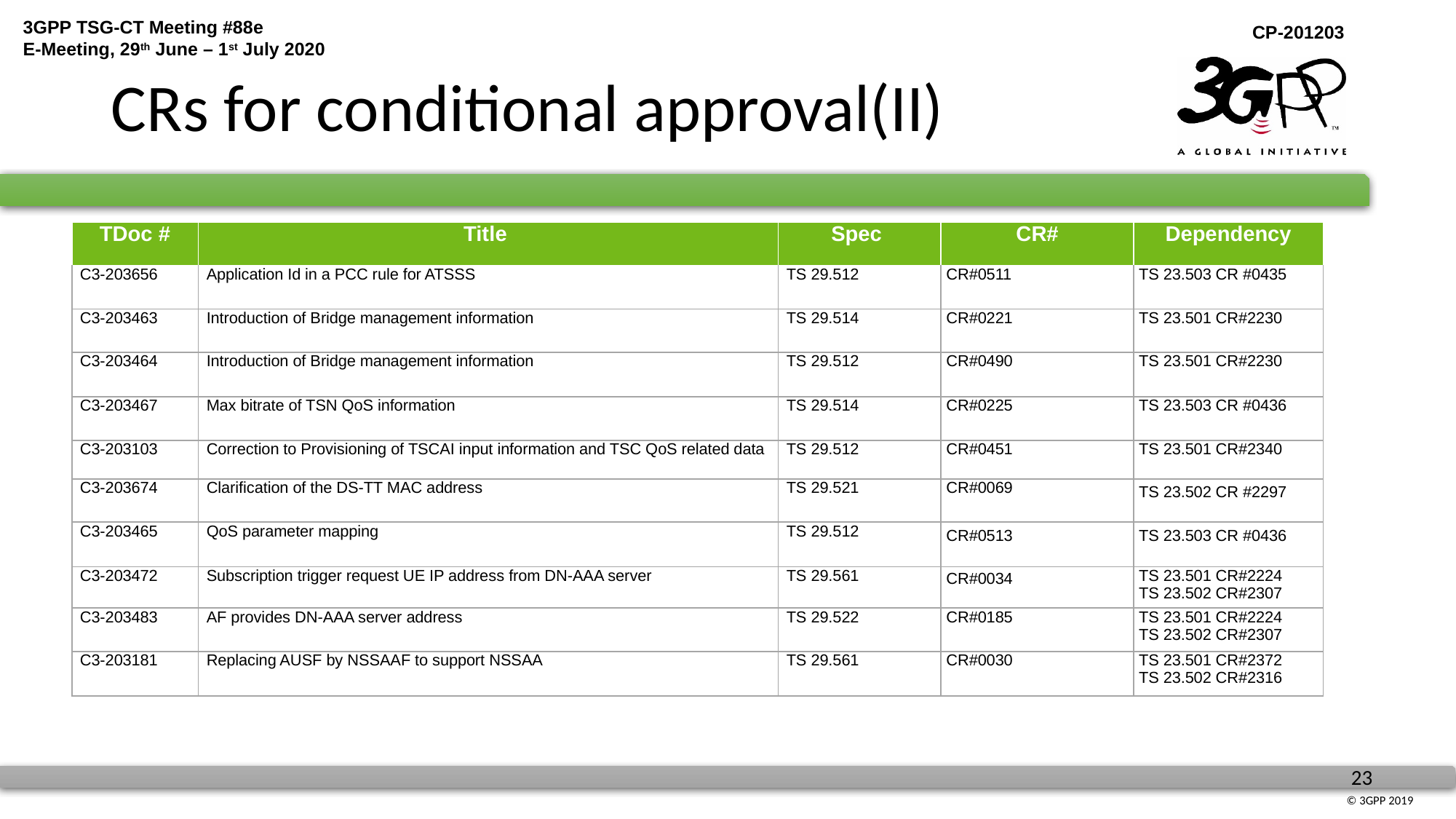

# CRs for conditional approval(II)
| TDoc # | Title | Spec | CR# | Dependency |
| --- | --- | --- | --- | --- |
| C3-203656 | Application Id in a PCC rule for ATSSS | TS 29.512 | CR#0511 | TS 23.503 CR #0435 |
| C3-203463 | Introduction of Bridge management information | TS 29.514 | CR#0221 | TS 23.501 CR#2230 |
| C3-203464 | Introduction of Bridge management information | TS 29.512 | CR#0490 | TS 23.501 CR#2230 |
| C3-203467 | Max bitrate of TSN QoS information | TS 29.514 | CR#0225 | TS 23.503 CR #0436 |
| C3-203103 | Correction to Provisioning of TSCAI input information and TSC QoS related data | TS 29.512 | CR#0451 | TS 23.501 CR#2340 |
| C3-203674 | Clarification of the DS-TT MAC address | TS 29.521 | CR#0069 | TS 23.502 CR #2297 |
| C3-203465 | QoS parameter mapping | TS 29.512 | CR#0513 | TS 23.503 CR #0436 |
| C3-203472 | Subscription trigger request UE IP address from DN-AAA server | TS 29.561 | CR#0034 | TS 23.501 CR#2224 TS 23.502 CR#2307 |
| C3-203483 | AF provides DN-AAA server address | TS 29.522 | CR#0185 | TS 23.501 CR#2224 TS 23.502 CR#2307 |
| C3-203181 | Replacing AUSF by NSSAAF to support NSSAA | TS 29.561 | CR#0030 | TS 23.501 CR#2372 TS 23.502 CR#2316 |